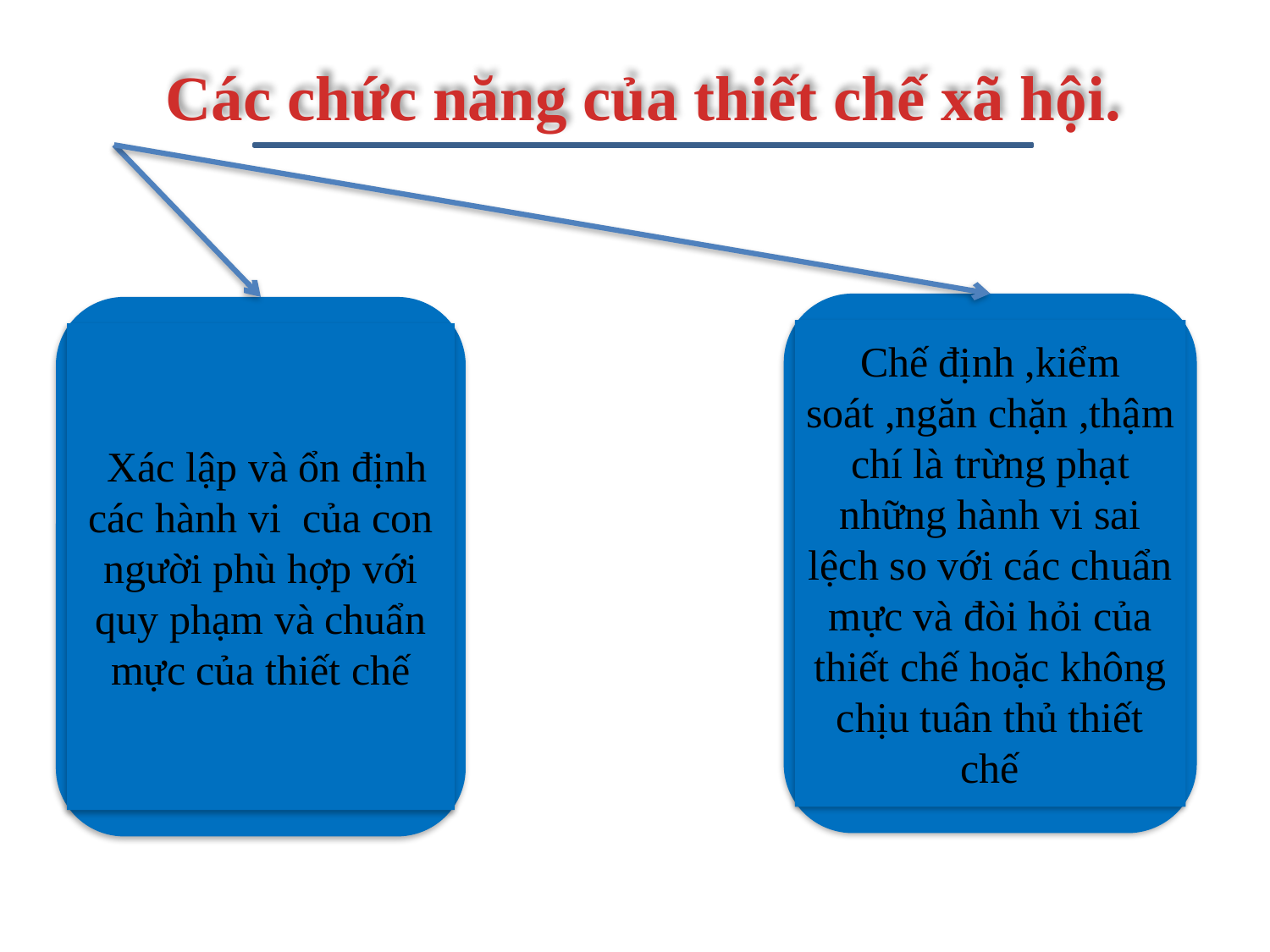

Các chức năng của thiết chế xã hội.

Chế định ,kiểm soát ,ngăn chặn ,thậm chí là trừng phạt những hành vi sai lệch so với các chuẩn mực và đòi hỏi của thiết chế hoặc không chịu tuân thủ thiết chế

Xác lập và ổn định các hành vi  của con người phù hợp với quy phạm và chuẩn mực của thiết chế